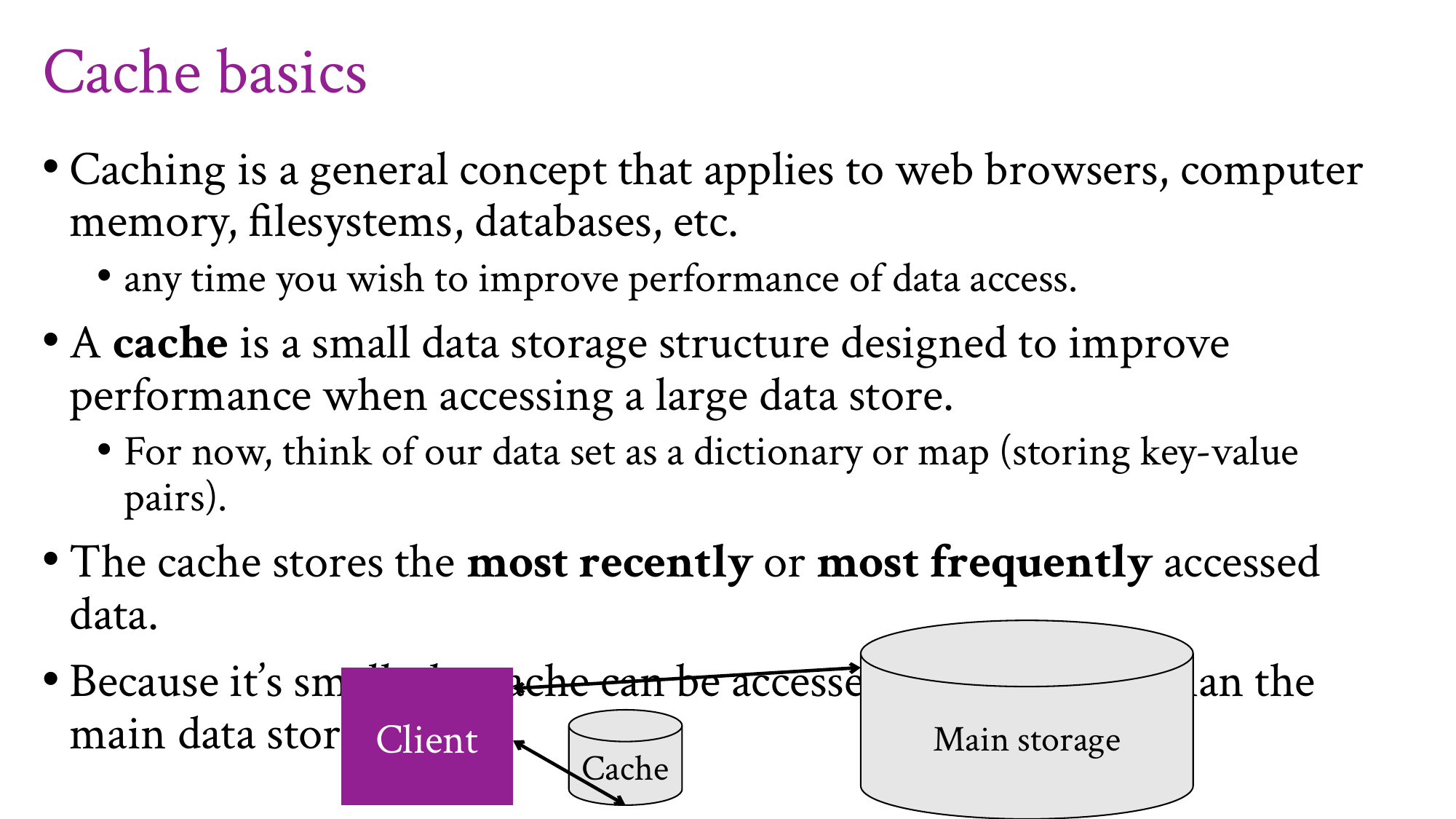

# Cache basics
Caching is a general concept that applies to web browsers, computer memory, filesystems, databases, etc.
any time you wish to improve performance of data access.
A cache is a small data storage structure designed to improve performance when accessing a large data store.
For now, think of our data set as a dictionary or map (storing key-value pairs).
The cache stores the most recently or most frequently accessed data.
Because it’s small, the cache can be accessed more quickly than the main data store.
Main storage
Client
Cache